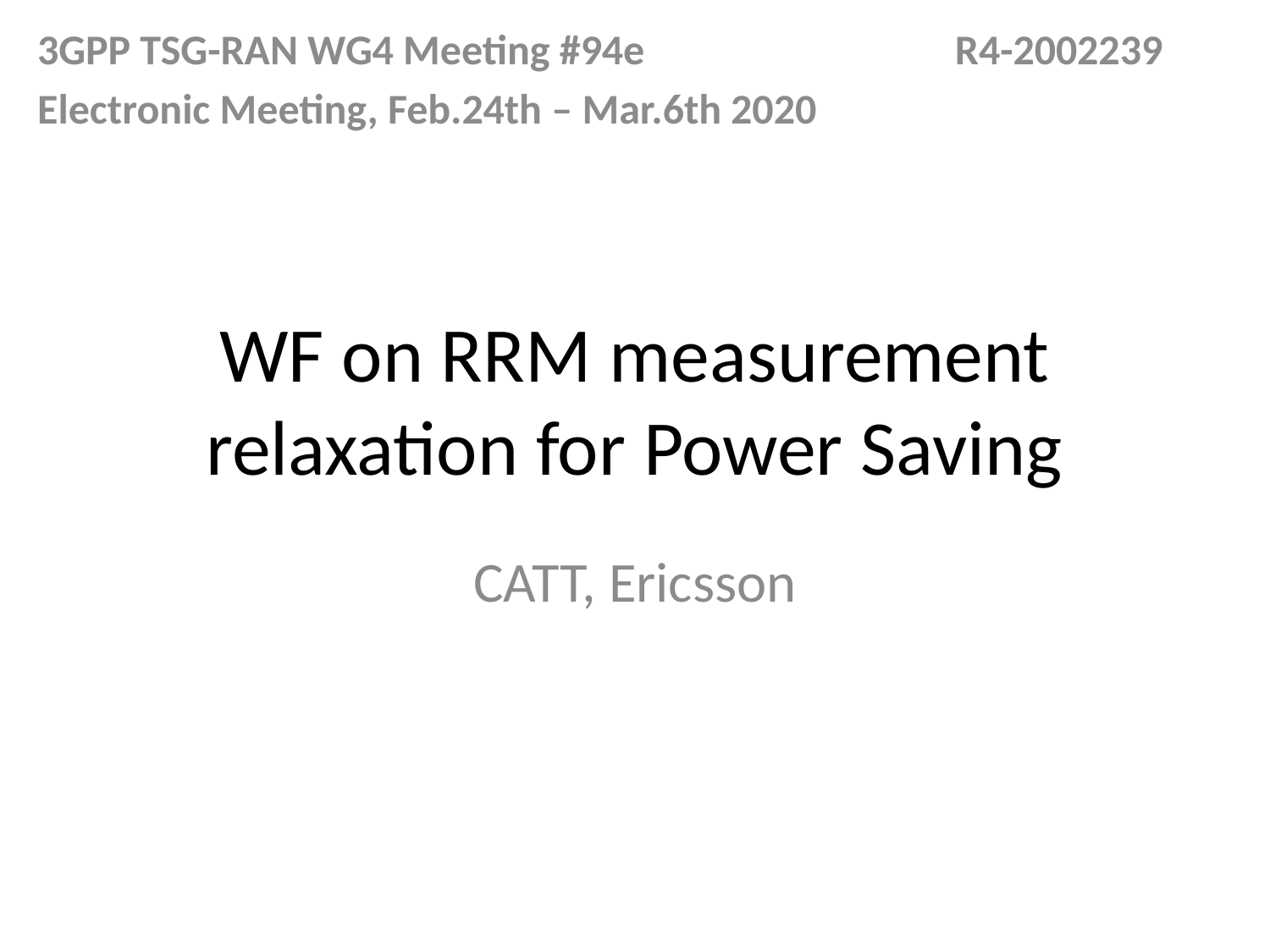

3GPP TSG-RAN WG4 Meeting #94e	           		   R4-2002239
Electronic Meeting, Feb.24th – Mar.6th 2020
# WF on RRM measurement relaxation for Power Saving
CATT, Ericsson